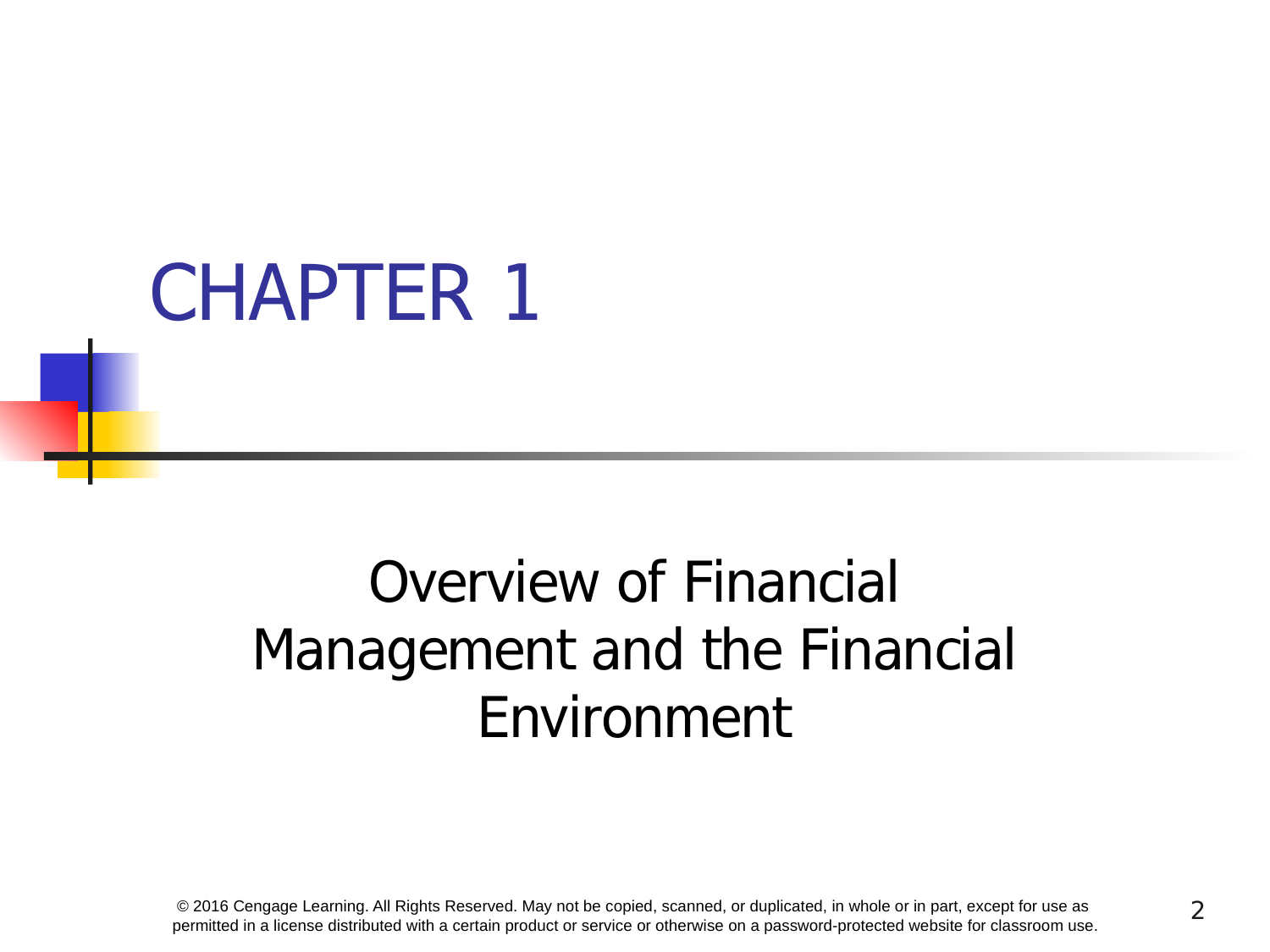

# CHAPTER 1
Overview of Financial Management and the Financial Environment
2